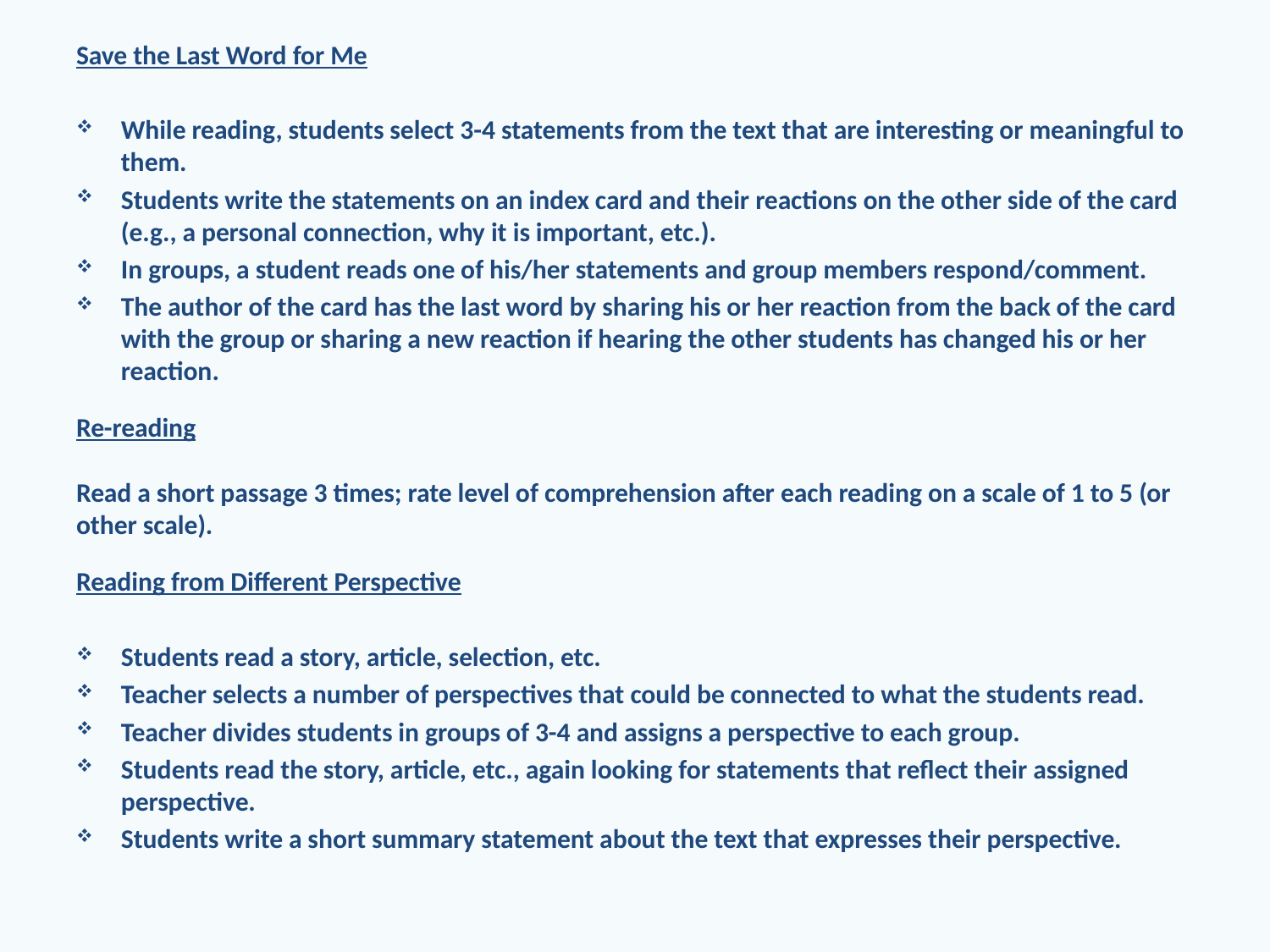

Save the Last Word for Me

While reading, students select 3-4 statements from the text that are interesting or meaningful to them.
Students write the statements on an index card and their reactions on the other side of the card (e.g., a personal connection, why it is important, etc.).
In groups, a student reads one of his/her statements and group members respond/comment.
The author of the card has the last word by sharing his or her reaction from the back of the card with the group or sharing a new reaction if hearing the other students has changed his or her reaction.

Re-reading

Read a short passage 3 times; rate level of comprehension after each reading on a scale of 1 to 5 (or other scale).

Reading from Different Perspective

Students read a story, article, selection, etc.
Teacher selects a number of perspectives that could be connected to what the students read.
Teacher divides students in groups of 3-4 and assigns a perspective to each group.
Students read the story, article, etc., again looking for statements that reflect their assigned perspective.
Students write a short summary statement about the text that expresses their perspective.